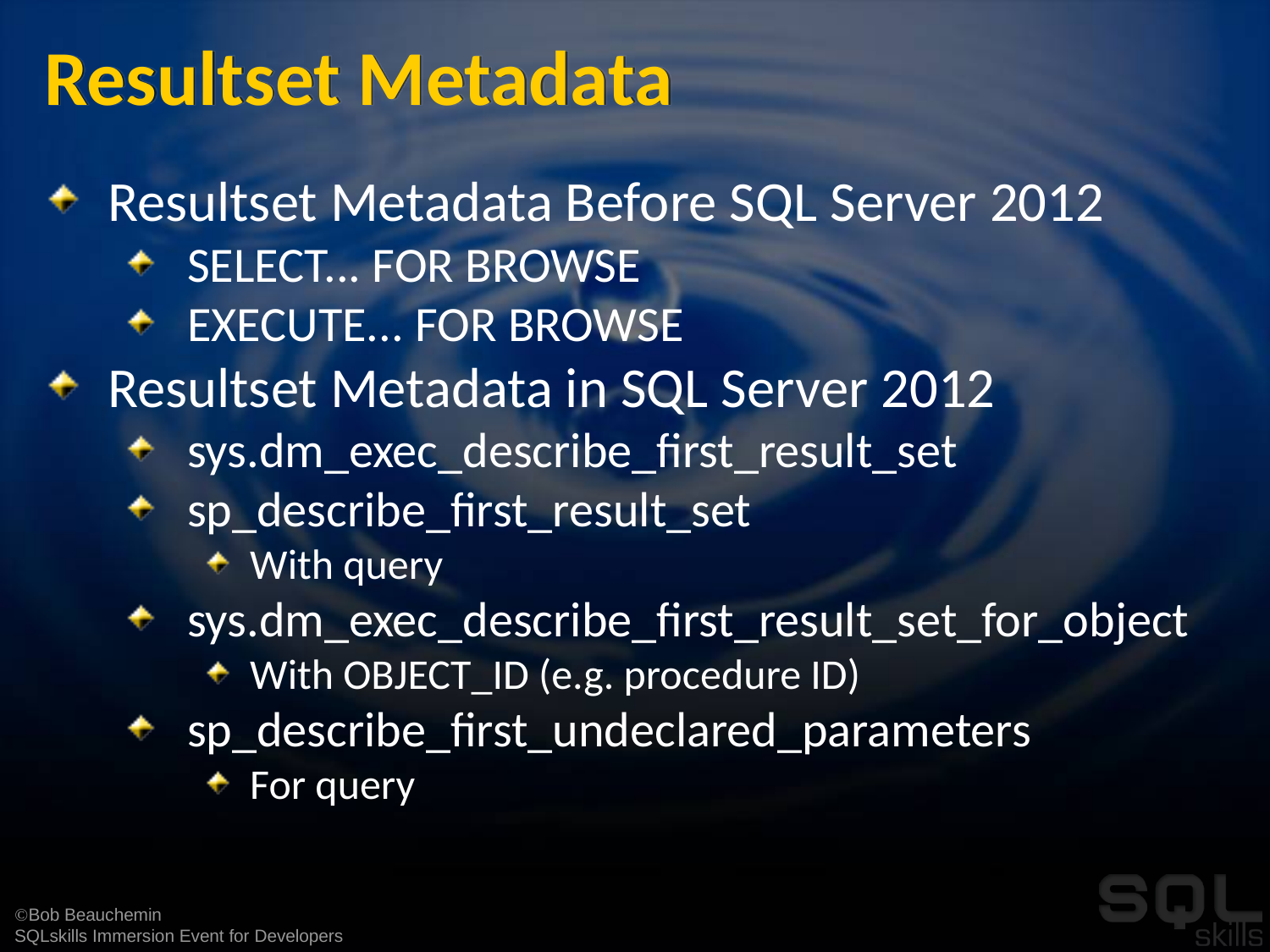

# Resultset Metadata
Resultset Metadata Before SQL Server 2012
SELECT... FOR BROWSE
EXECUTE... FOR BROWSE
Resultset Metadata in SQL Server 2012
sys.dm_exec_describe_first_result_set
sp_describe_first_result_set
With query
sys.dm_exec_describe_first_result_set_for_object
With OBJECT_ID (e.g. procedure ID)
sp_describe_first_undeclared_parameters
For query